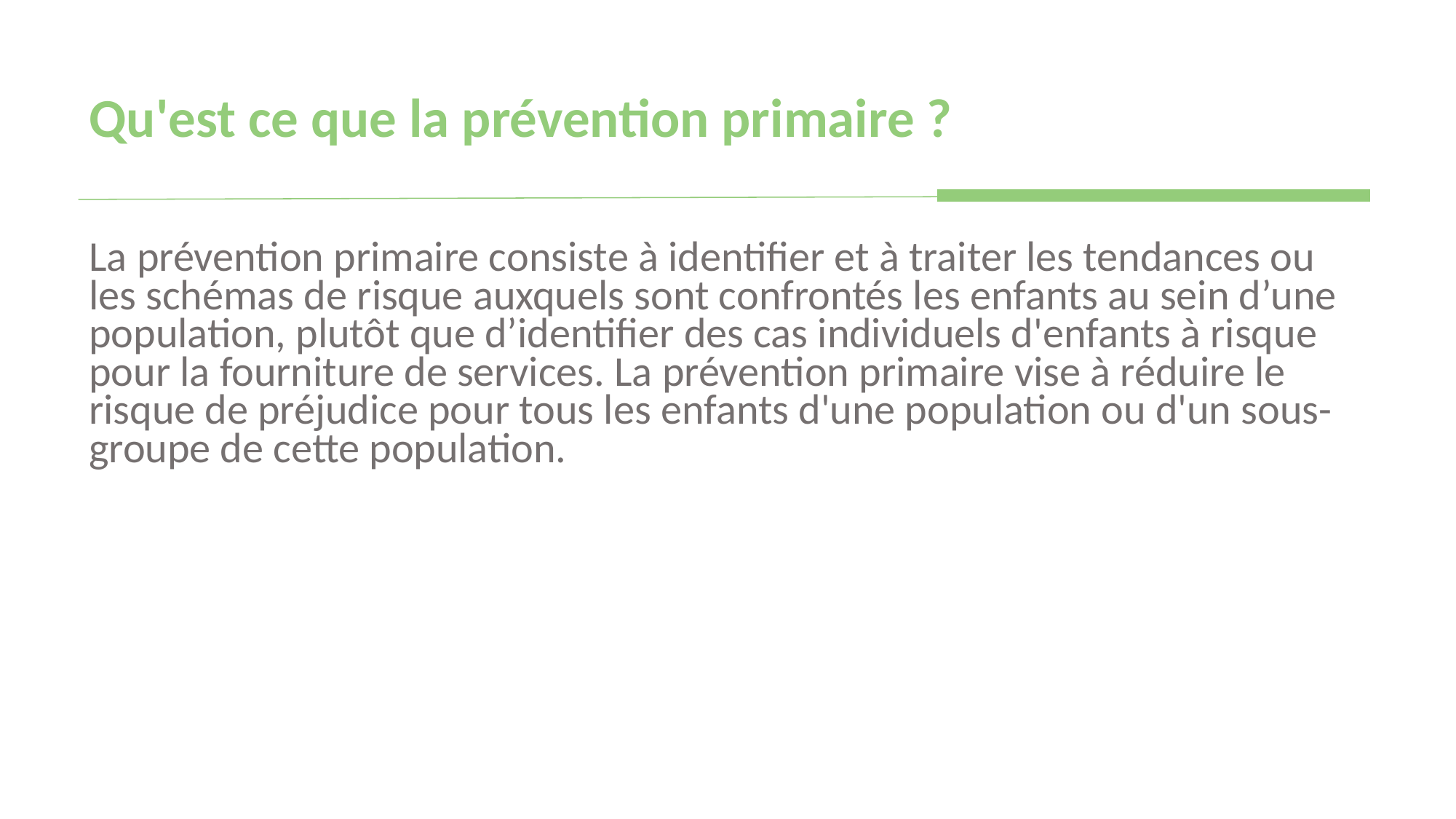

# Qu'est ce que la prévention primaire ?
La prévention primaire consiste à identifier et à traiter les tendances ou les schémas de risque auxquels sont confrontés les enfants au sein d’une population, plutôt que d’identifier des cas individuels d'enfants à risque pour la fourniture de services. La prévention primaire vise à réduire le risque de préjudice pour tous les enfants d'une population ou d'un sous-groupe de cette population.